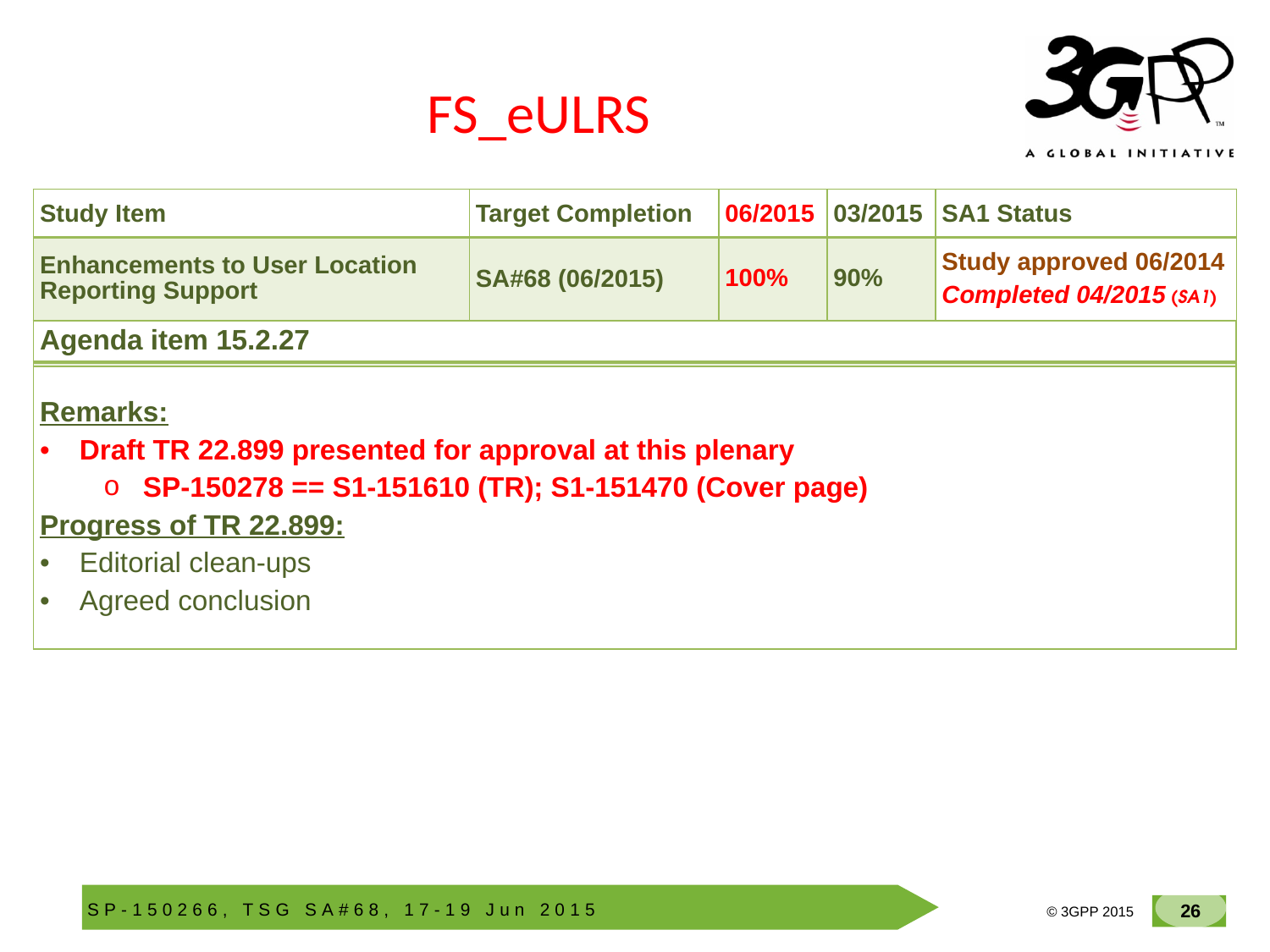

# FS_eULRS
| Study Item | Target Completion | 06/2015 | 03/2015 | SA1 Status |
| --- | --- | --- | --- | --- |
| Enhancements to User Location Reporting Support | SA#68 (06/2015) | 100% | 90% | Study approved 06/2014 Completed 04/2015 (SA1) |
| Agenda item 15.2.27 |
| --- |
|  |
| Remarks: Draft TR 22.899 presented for approval at this plenary SP-150278 == S1-151610 (TR); S1-151470 (Cover page) Progress of TR 22.899: Editorial clean-ups Agreed conclusion |